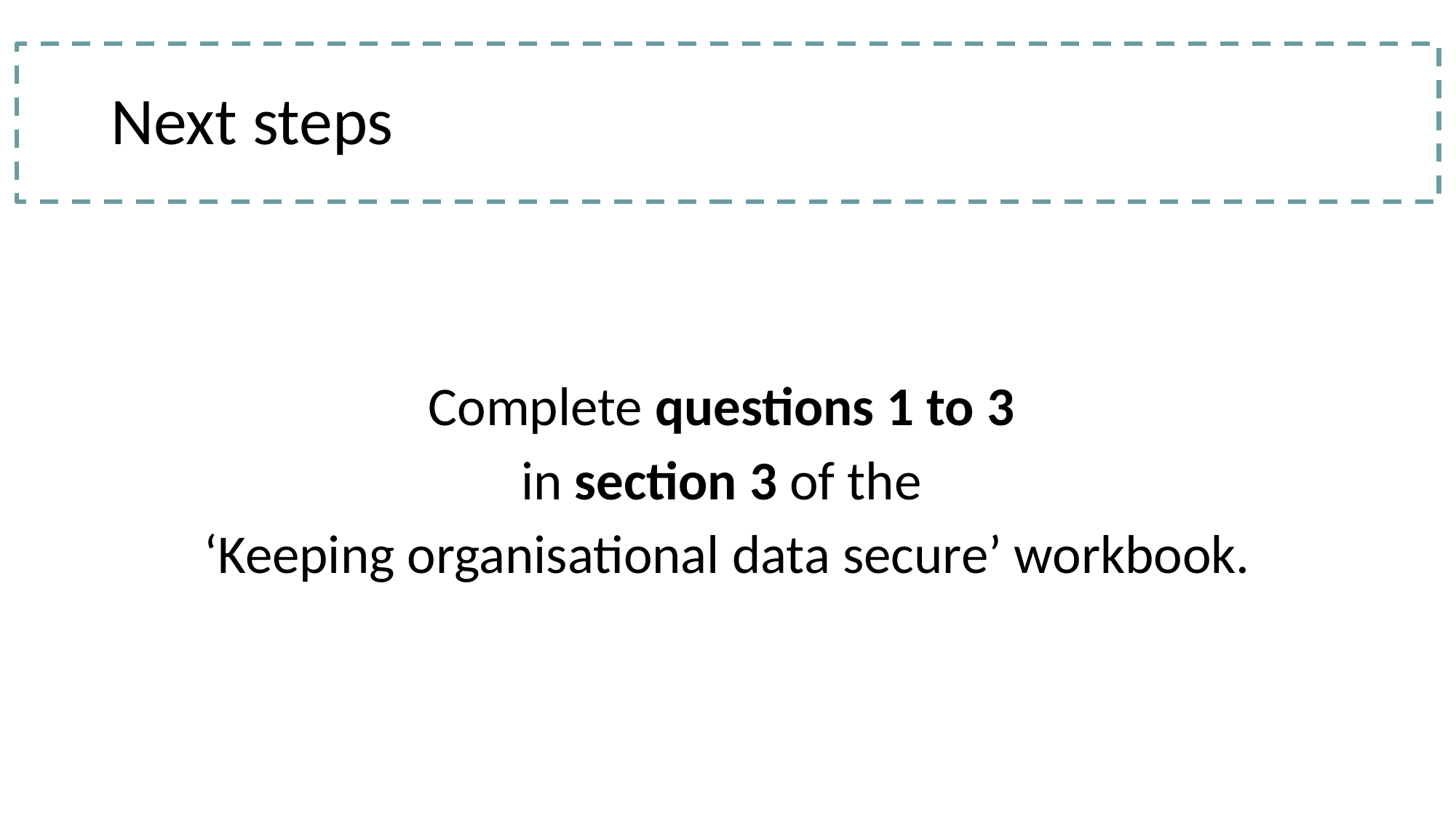

# Next steps

Complete questions 1 to 3
in section 3 of the
‘Keeping organisational data secure’ workbook.